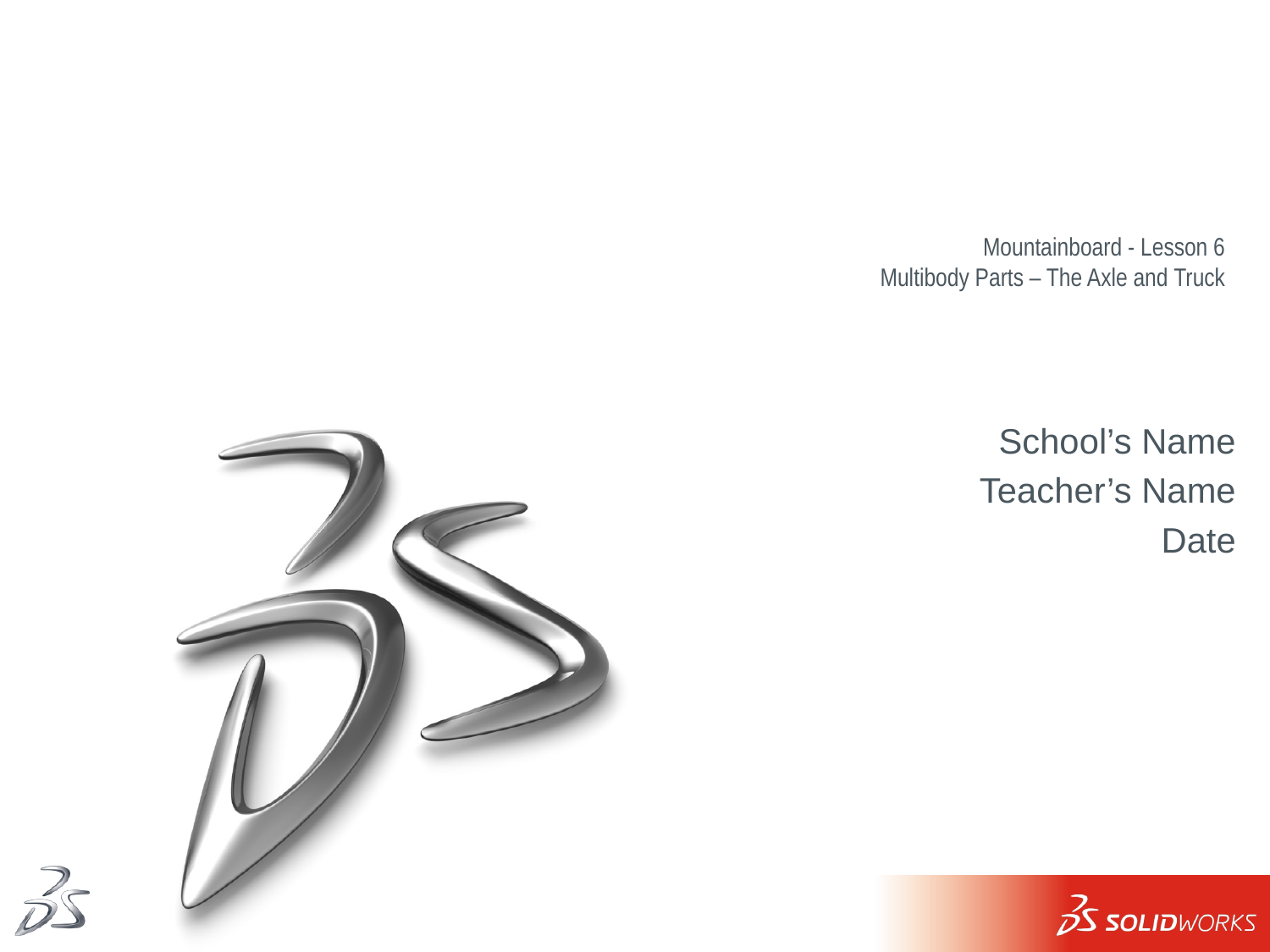

# Mountainboard - Lesson 6 Multibody Parts – The Axle and Truck
School’s Name
Teacher’s Name
Date